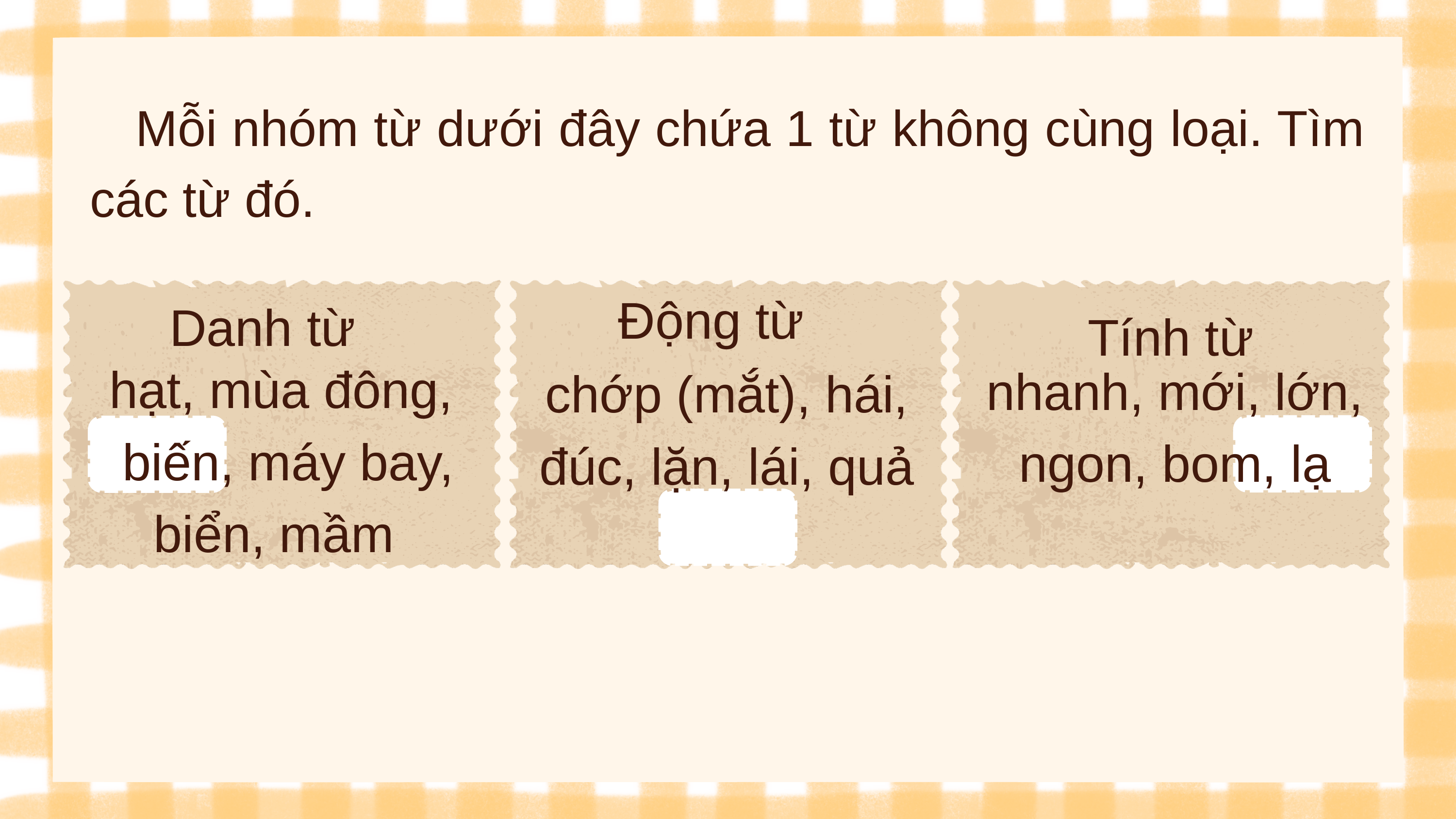

Mỗi nhóm từ dưới đây chứa 1 từ không cùng loại. Tìm các từ đó.
Động từ

Danh từ
Tính từ
hạt, mùa đông,
 biến, máy bay, biển, mầm
nhanh, mới, lớn, ngon, bom, lạ
chớp (mắt), hái, đúc, lặn, lái, quả